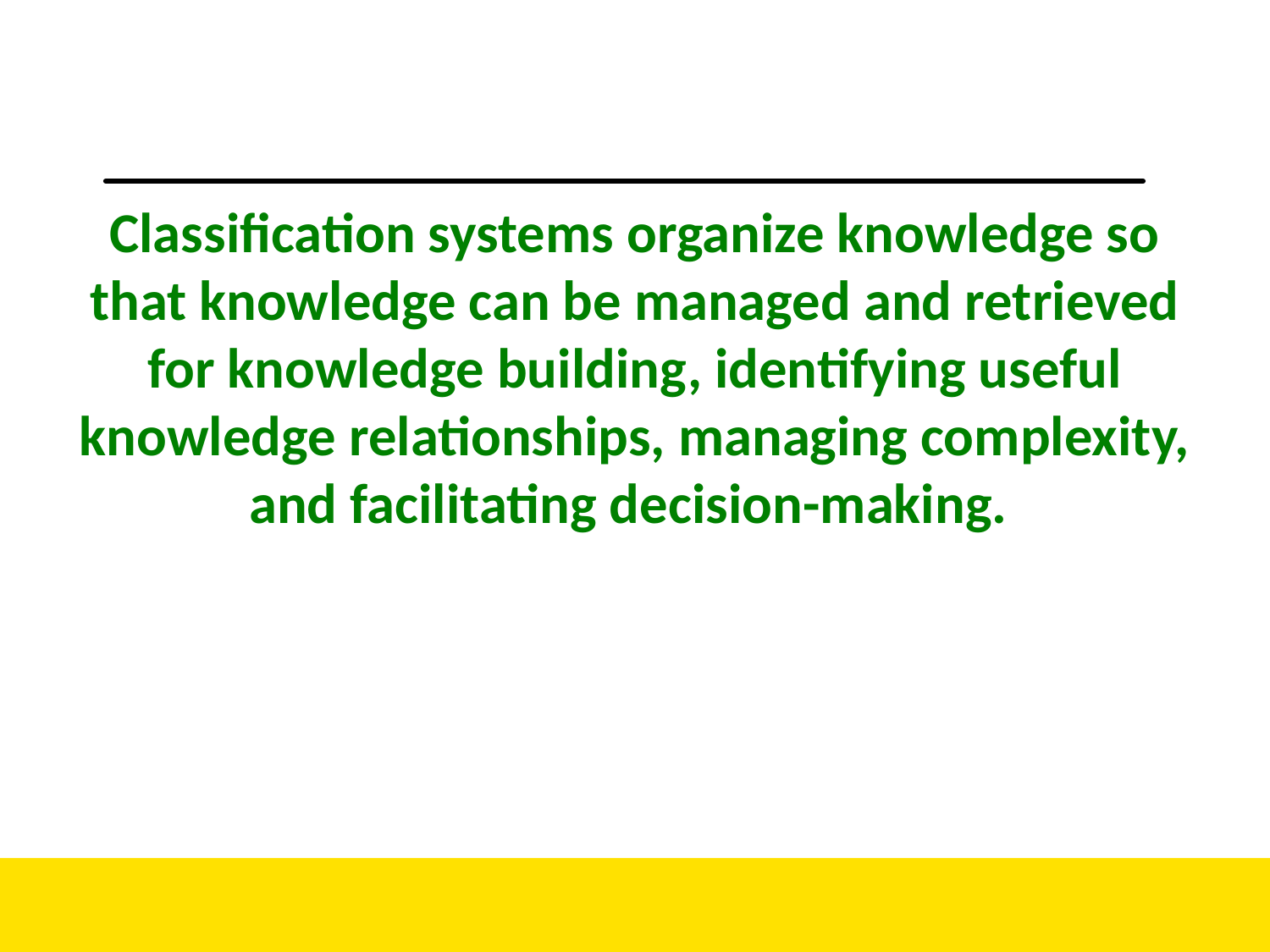

Classification systems organize knowledge so that knowledge can be managed and retrieved for knowledge building, identifying useful knowledge relationships, managing complexity, and facilitating decision-making.